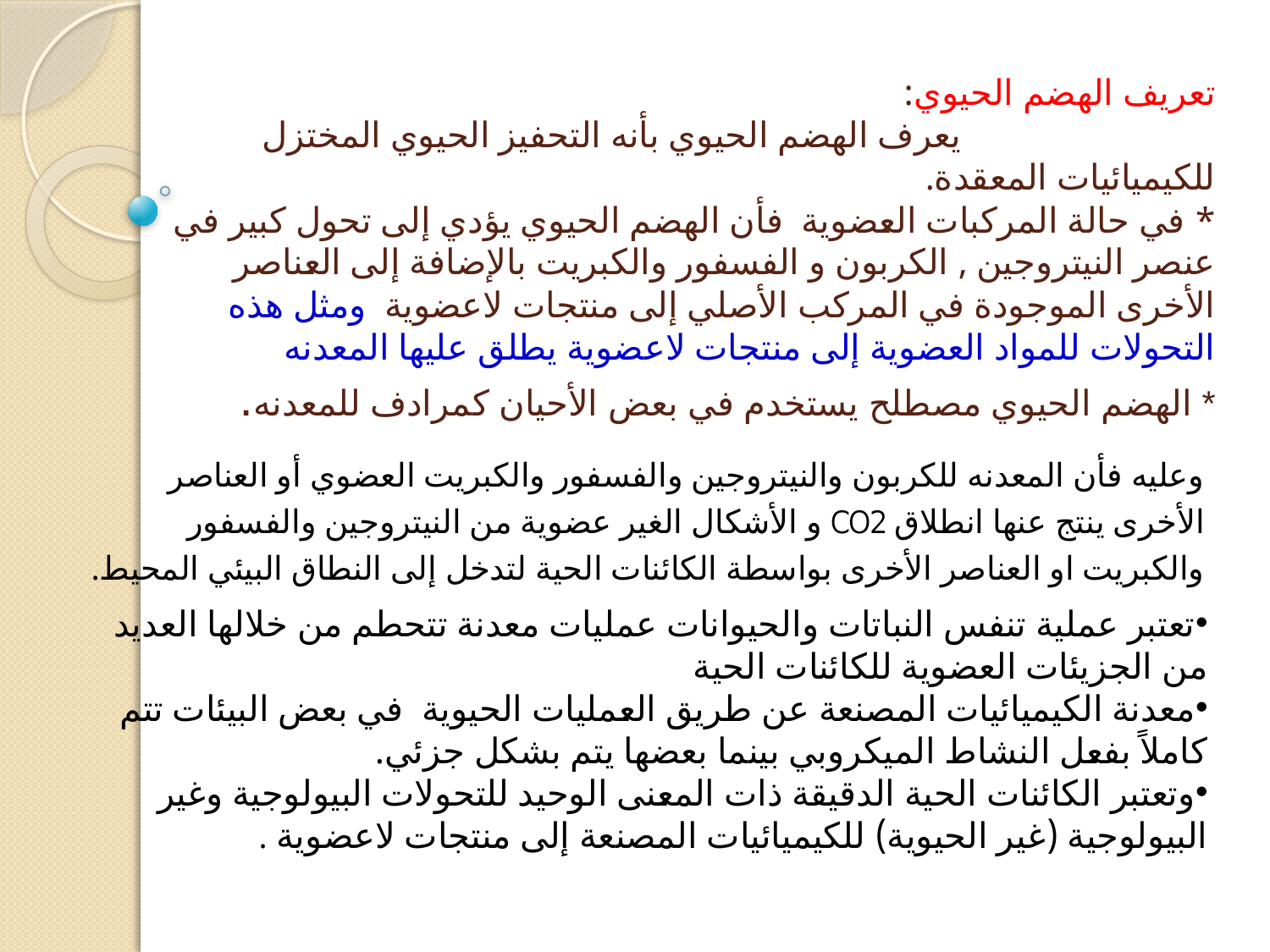

# تعريف الهضم الحيوي: يعرف الهضم الحيوي بأنه التحفيز الحيوي المختزل للكيميائيات المعقدة. * في حالة المركبات العضوية  فأن الهضم الحيوي يؤدي إلى تحول كبير في عنصر النيتروجين , الكربون و الفسفور والكبريت بالإضافة إلى العناصر الأخرى الموجودة في المركب الأصلي إلى منتجات لاعضوية  ومثل هذه التحولات للمواد العضوية إلى منتجات لاعضوية يطلق عليها المعدنه * الهضم الحيوي مصطلح يستخدم في بعض الأحيان كمرادف للمعدنه.
وعليه فأن المعدنه للكربون والنيتروجين والفسفور والكبريت العضوي أو العناصر الأخرى ينتج عنها انطلاق CO2 و الأشكال الغير عضوية من النيتروجين والفسفور والكبريت او العناصر الأخرى بواسطة الكائنات الحية لتدخل إلى النطاق البيئي المحيط.

تعتبر عملية تنفس النباتات والحيوانات عمليات معدنة تتحطم من خلالها العديد من الجزيئات العضوية للكائنات الحية
معدنة الكيميائيات المصنعة عن طريق العمليات الحيوية  في بعض البيئات تتم كاملاً بفعل النشاط الميكروبي بينما بعضها يتم بشكل جزئي.
وتعتبر الكائنات الحية الدقيقة ذات المعنى الوحيد للتحولات البيولوجية وغير البيولوجية (غير الحيوية) للكيميائيات المصنعة إلى منتجات لاعضوية .